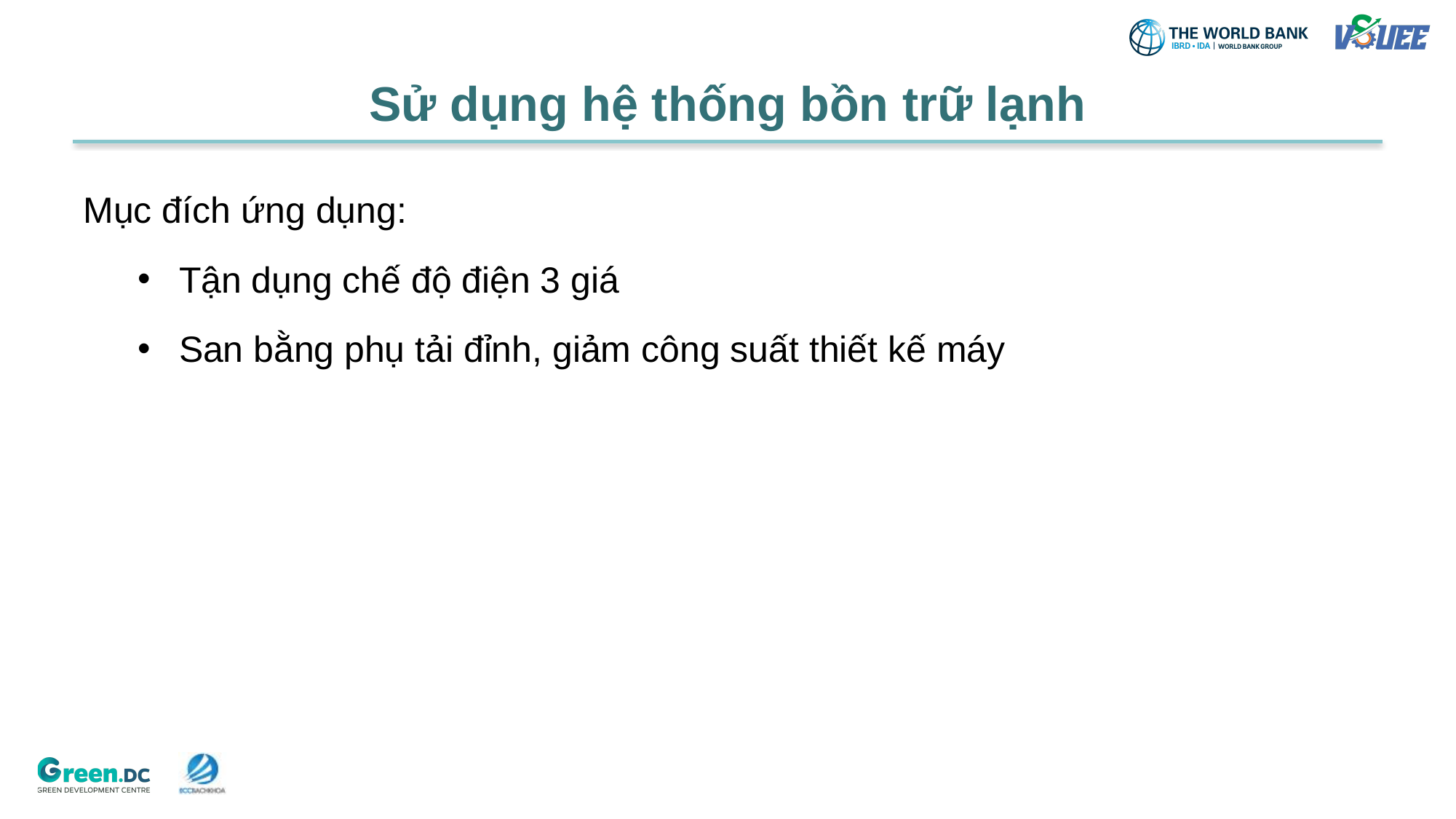

# Sử dụng hệ thống bồn trữ lạnh
Mục đích ứng dụng:
Tận dụng chế độ điện 3 giá
San bằng phụ tải đỉnh, giảm công suất thiết kế máy